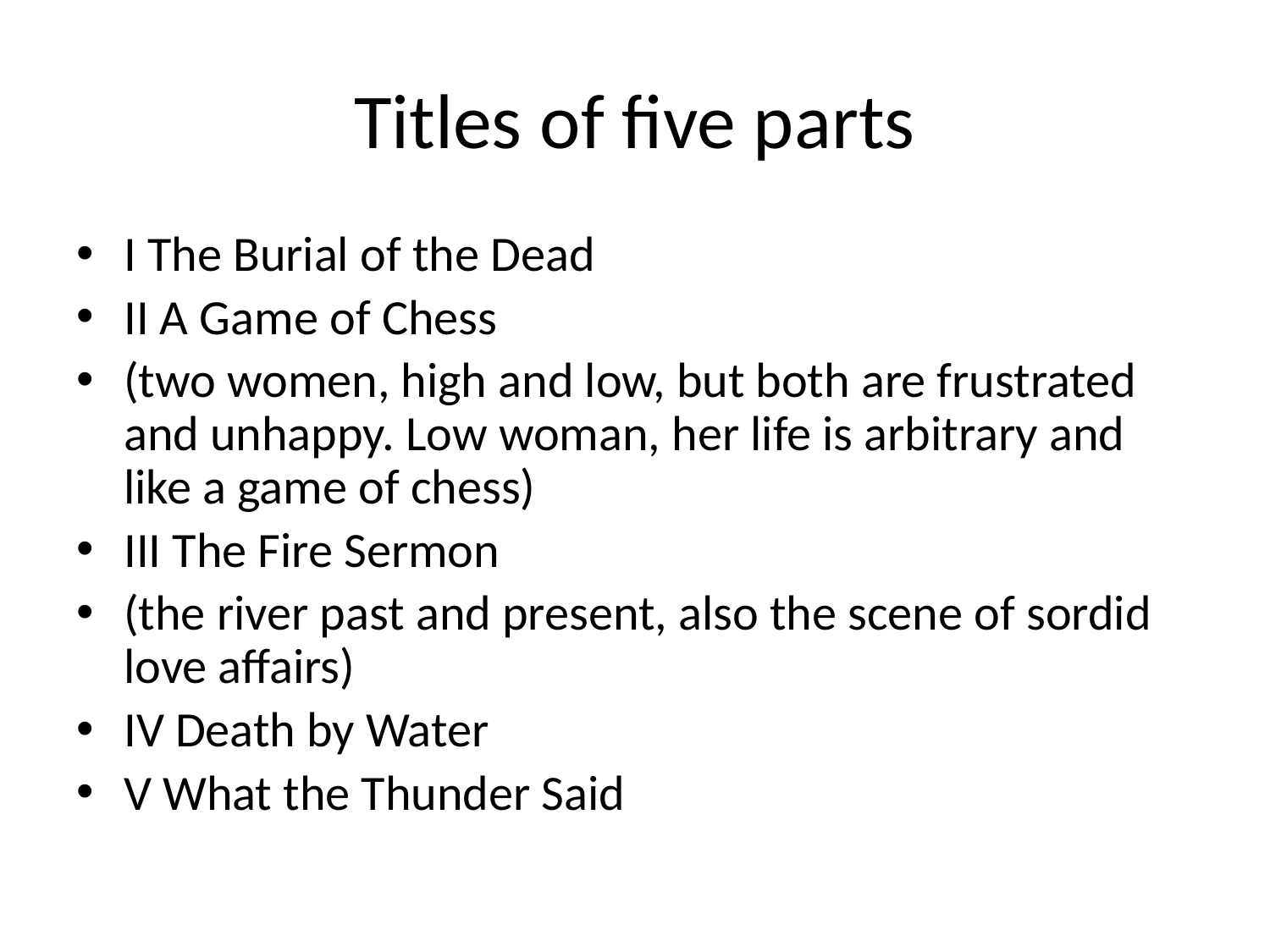

# Titles of five parts
I The Burial of the Dead
II A Game of Chess
(two women, high and low, but both are frustrated and unhappy. Low woman, her life is arbitrary and like a game of chess)
III The Fire Sermon
(the river past and present, also the scene of sordid love affairs)
IV Death by Water
V What the Thunder Said